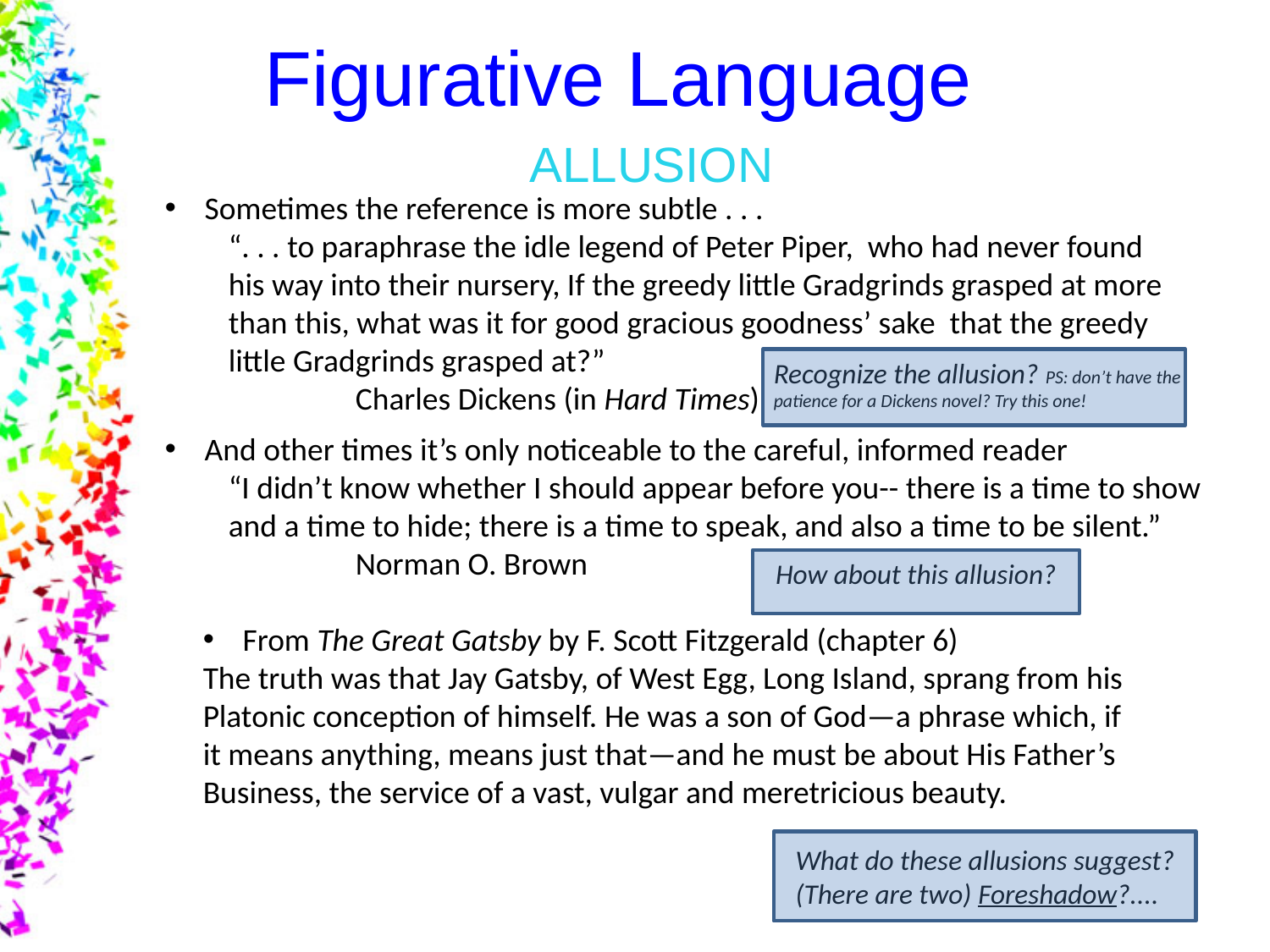

Figurative Language
ALLUSION
Sometimes the reference is more subtle . . .
“. . . to paraphrase the idle legend of Peter Piper,  who had never found his way into their nursery, If the greedy little Gradgrinds grasped at more than this, what was it for good gracious goodness’ sake  that the greedy little Gradgrinds grasped at?”
	Charles Dickens (in Hard Times)
Recognize the allusion? PS: don’t have the patience for a Dickens novel? Try this one!

And other times it’s only noticeable to the careful, informed reader
“I didn’t know whether I should appear before you-- there is a time to show and a time to hide; there is a time to speak, and also a time to be silent.”  	Norman O. Brown
How about this allusion?

From The Great Gatsby by F. Scott Fitzgerald (chapter 6)
The truth was that Jay Gatsby, of West Egg, Long Island, sprang from his Platonic conception of himself. He was a son of God—a phrase which, if it means anything, means just that—and he must be about His Father’s Business, the service of a vast, vulgar and meretricious beauty.

What do these allusions suggest? (There are two) Foreshadow?....